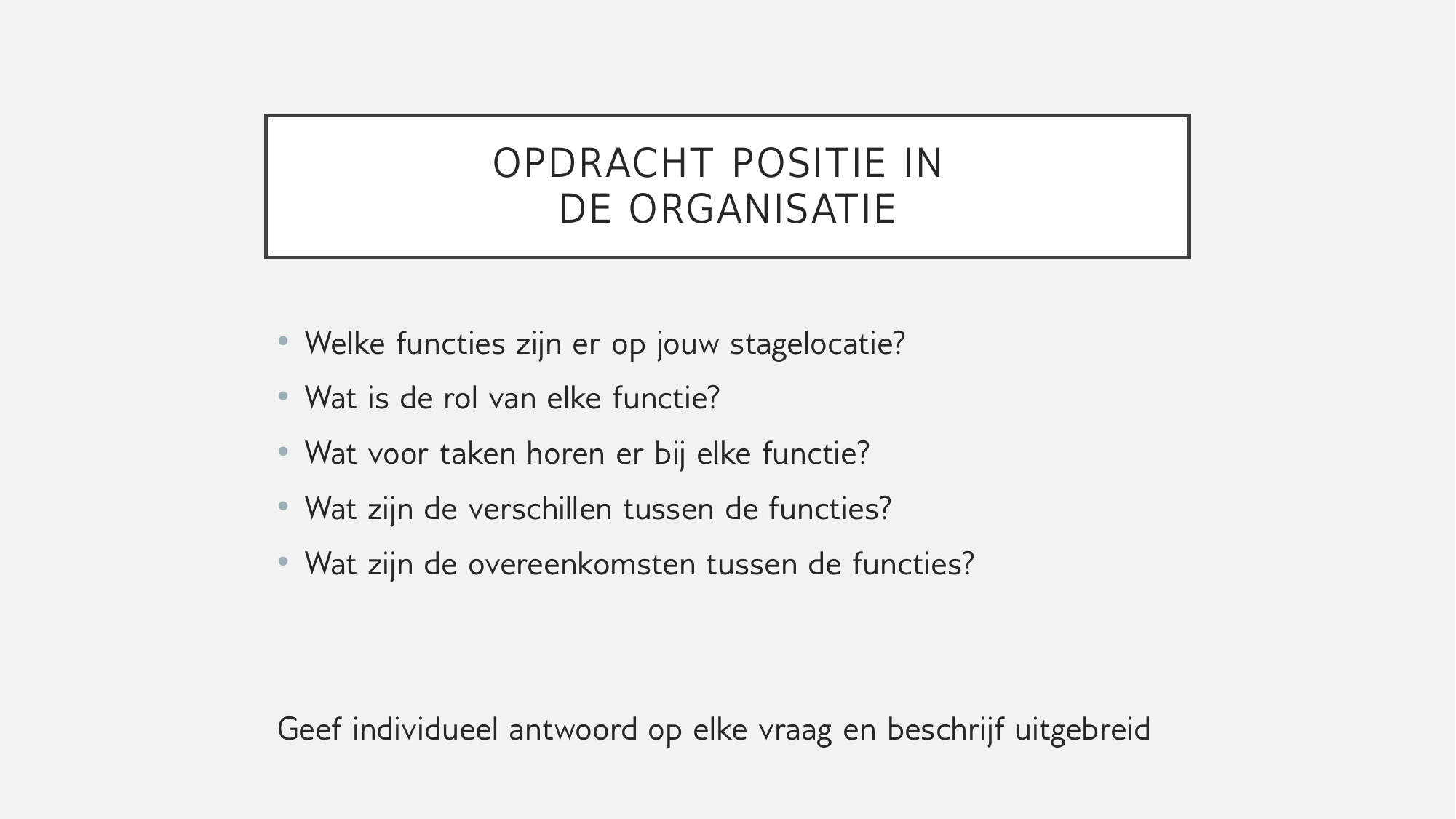

# Opdracht Positie in de organisatie
Welke functies zijn er op jouw stagelocatie?
Wat is de rol van elke functie?
Wat voor taken horen er bij elke functie?
Wat zijn de verschillen tussen de functies?
Wat zijn de overeenkomsten tussen de functies?

Geef individueel antwoord op elke vraag en beschrijf uitgebreid